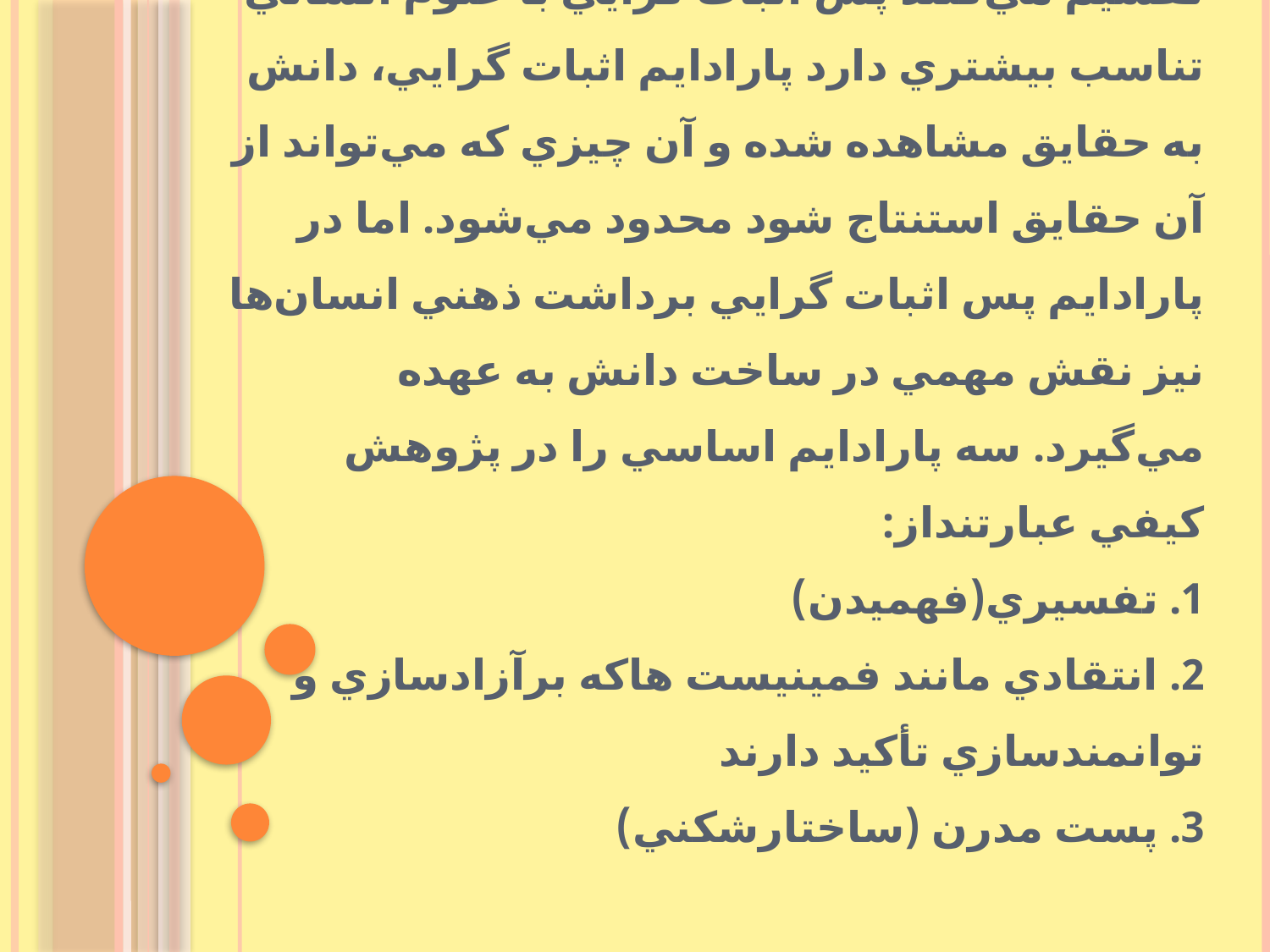

# برخي از دانشمندان علوم اجتماعي پارادايم ها را به دو بخش عمده اثبات گرايي و پس اثبات گرايي تقسيم مي‌كنند پس اثبات گرايي با علوم انساني تناسب بيشتري دارد پارادايم اثبات گرايي، دانش به حقايق مشاهده شده و آن چيزي كه مي‌تواند از آن حقايق استنتاج شود محدود مي‌شود. اما در پارادايم پس اثبات گرايي برداشت ذهني انسان‌ها نيز نقش مهمي در ساخت دانش به عهده مي‌گيرد. سه پارادايم اساسي را در پژوهش كيفي عبارتنداز: 1. تفسيري(فهميدن) 2. انتقادي مانند فمینیست هاكه برآزادسازي و توانمندسازي تأكيد دارند 3. پست مدرن (ساختارشكني)